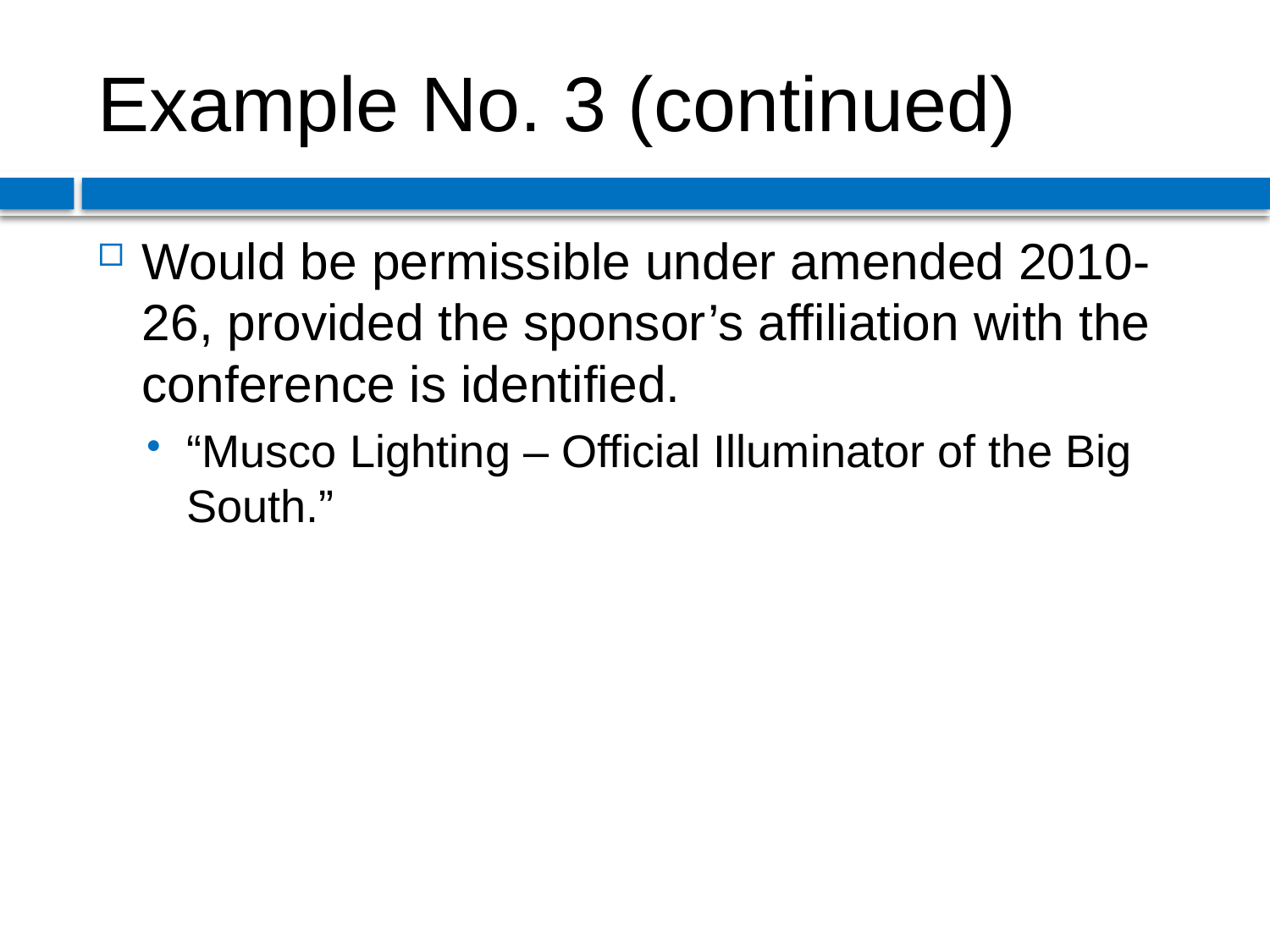

# Example No. 3 (continued)
Would be permissible under amended 2010-26, provided the sponsor’s affiliation with the conference is identified.
“Musco Lighting – Official Illuminator of the Big South.”